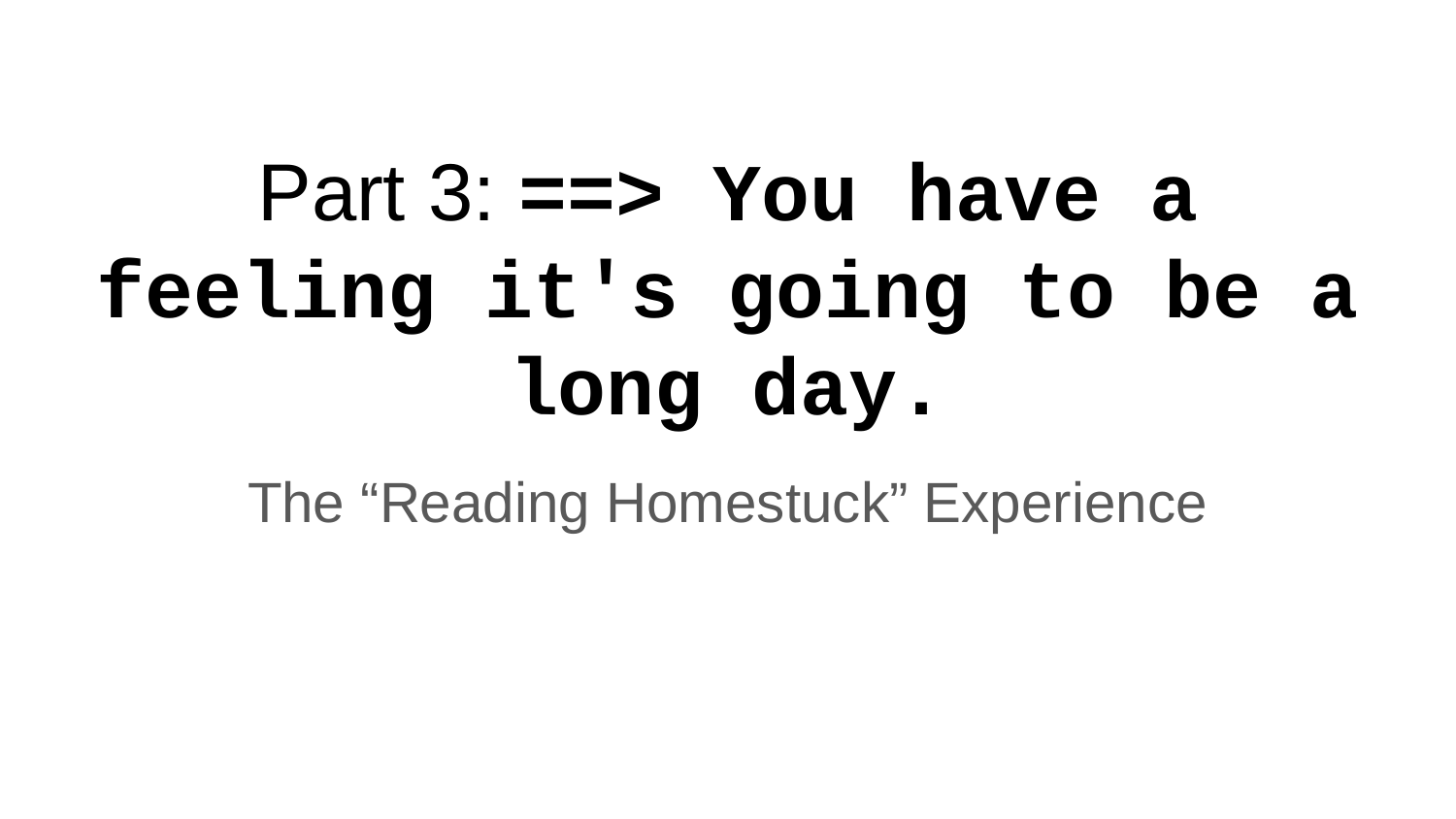

# Part 3: ==> You have a feeling it's going to be a long day.
The “Reading Homestuck” Experience